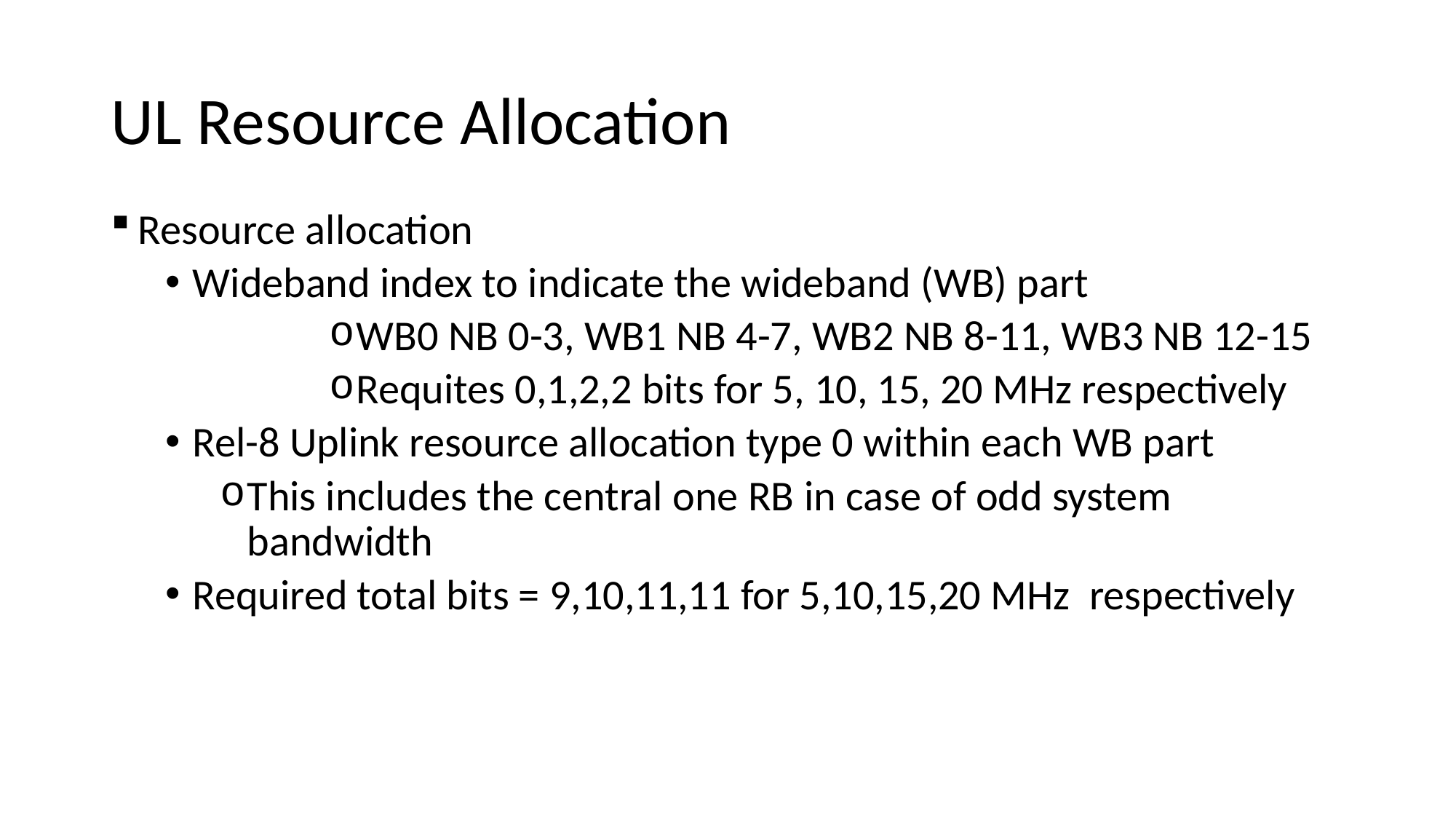

# UL Resource Allocation
Resource allocation
Wideband index to indicate the wideband (WB) part
WB0 NB 0-3, WB1 NB 4-7, WB2 NB 8-11, WB3 NB 12-15
Requites 0,1,2,2 bits for 5, 10, 15, 20 MHz respectively
Rel-8 Uplink resource allocation type 0 within each WB part
This includes the central one RB in case of odd system bandwidth
Required total bits = 9,10,11,11 for 5,10,15,20 MHz  respectively